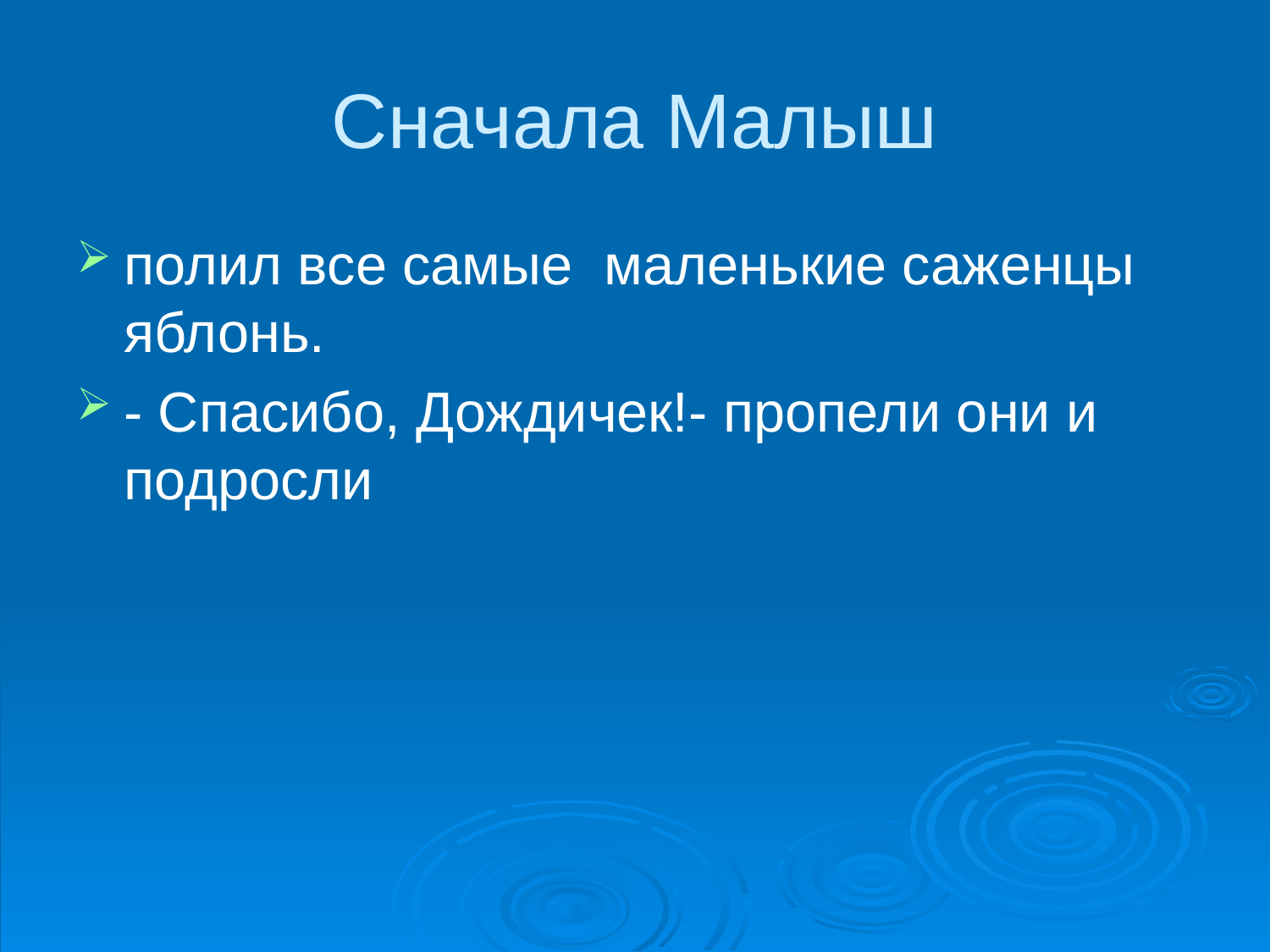

# Сначала Малыш
полил все самые  маленькие саженцы яблонь.
- Спасибо, Дождичек!- пропели они и  подросли